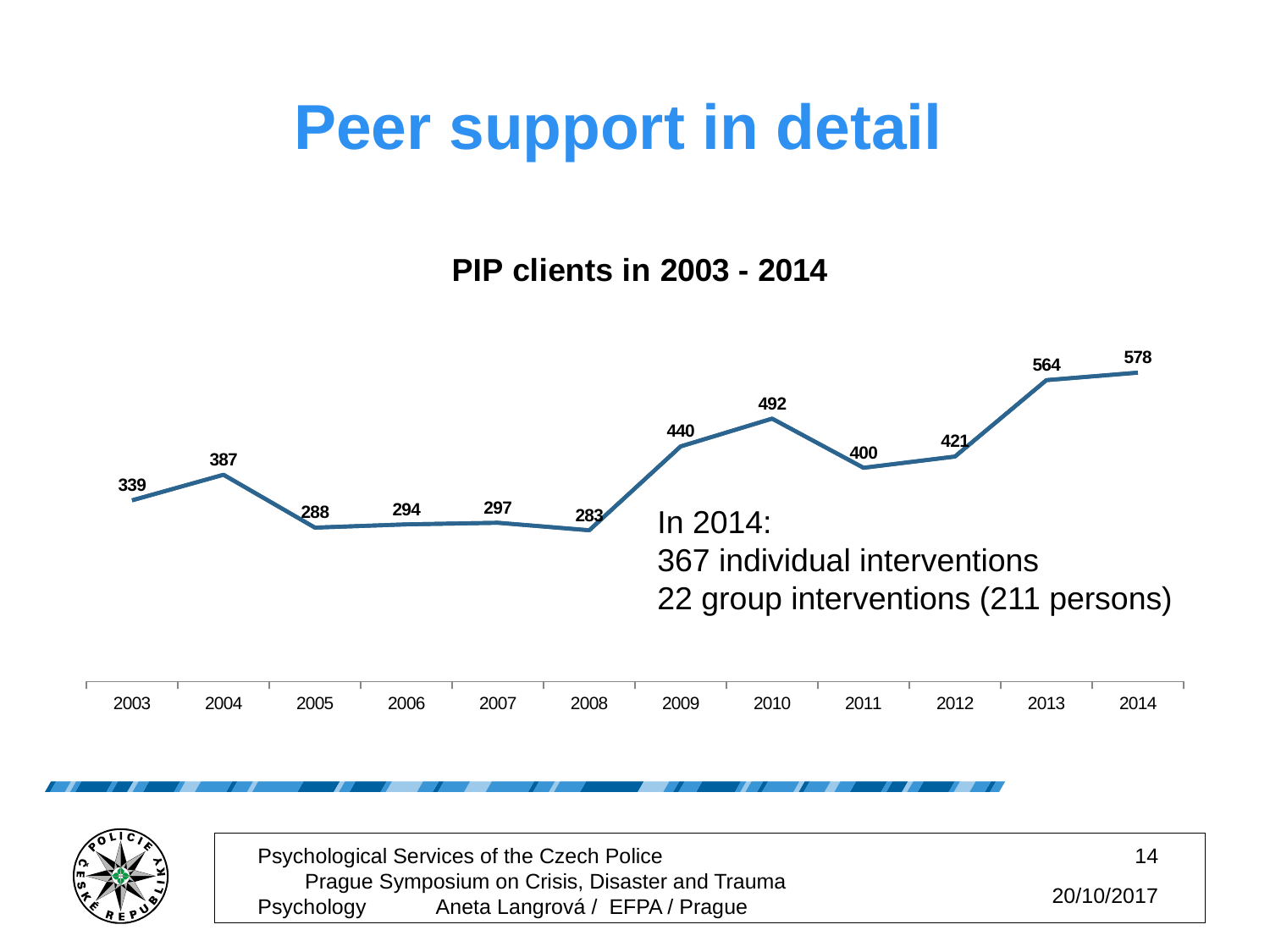

# Peer support in detail

### Chart:  PIP clients in 2003 - 2014

| Category | Počet kl. | Počet kl. |
|---|---|---|
| 2003 | 339.0 | 339.0 |
| 2004 | 387.0 | 387.0 |
| 2005 | 288.0 | 288.0 |
| 2006 | 294.0 | 294.0 |
| 2007 | 297.0 | 297.0 |
| 2008 | 283.0 | 283.0 |
| 2009 | 440.0 | 440.0 |
| 2010 | 492.0 | 492.0 |
| 2011 | 400.0 | 400.0 |
| 2012 | 421.0 | 421.0 |
| 2013 | 564.0 | 564.0 |
| 2014 | 578.0 | 578.0 |
In 2014:
367 individual interventions
22 group interventions (211 persons)
14
Psychological Services of the Czech Police                                             Prague Symposium on Crisis, Disaster and Trauma Psychology            Aneta Langrová /  EFPA / Prague
20/10/2017